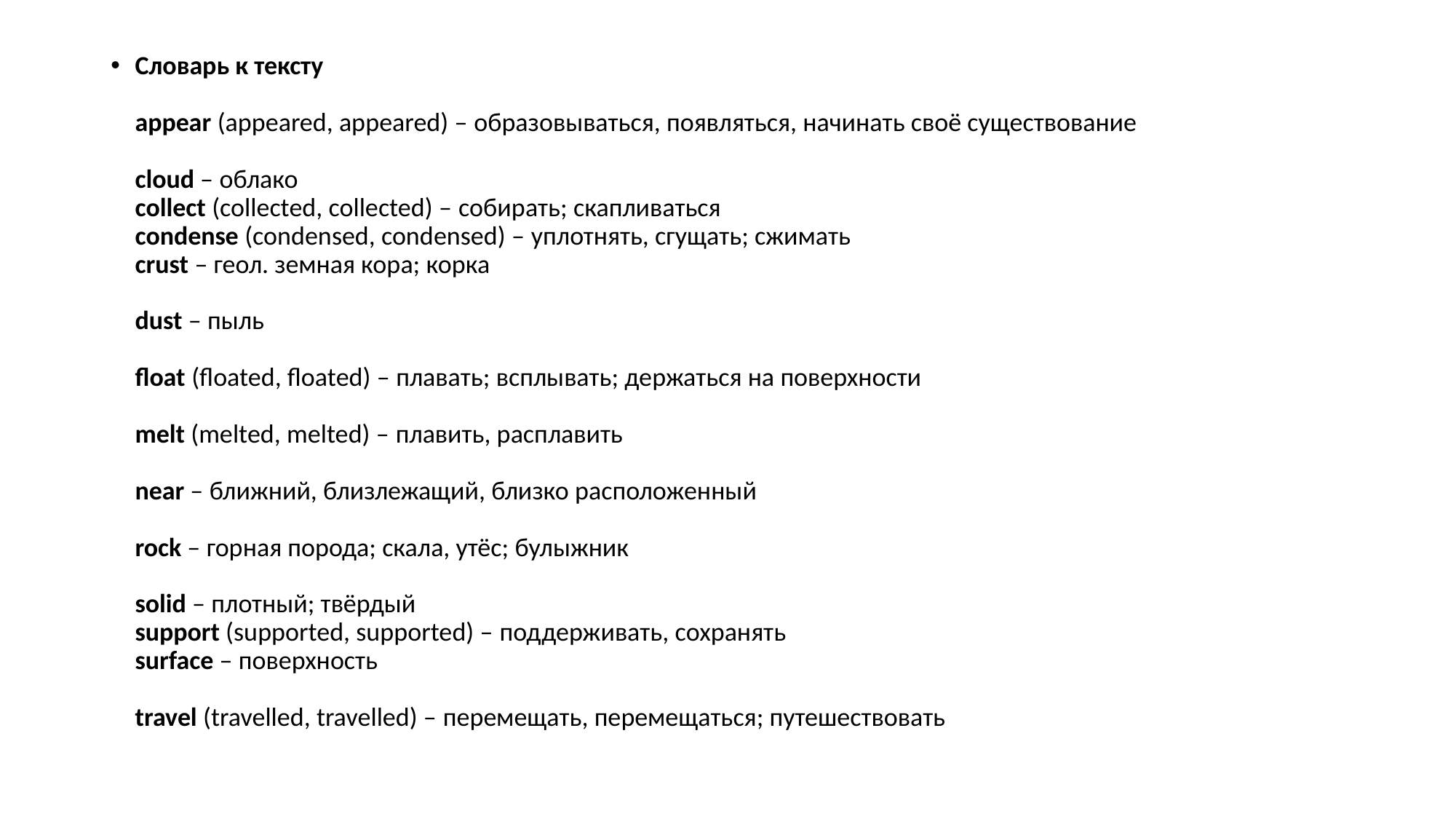

Словарь к тексту
appear (appeared, appeared) – образовываться, появляться, начинать своё существование
cloud – облако
collect (collected, collected) – собирать; скапливаться
condense (condensed, condensed) – уплотнять, сгущать; сжимать
crust – геол. земная кора; корка
dust – пыль
float (floated, floated) – плавать; всплывать; держаться на поверхности
melt (melted, melted) – плавить, расплавить
near – ближний, близлежащий, близко расположенный
rock – горная порода; скала, утёс; булыжник
solid – плотный; твёрдый
support (supported, supported) – поддерживать, сохранять
surface – поверхность
travel (travelled, travelled) – перемещать, перемещаться; путешествовать